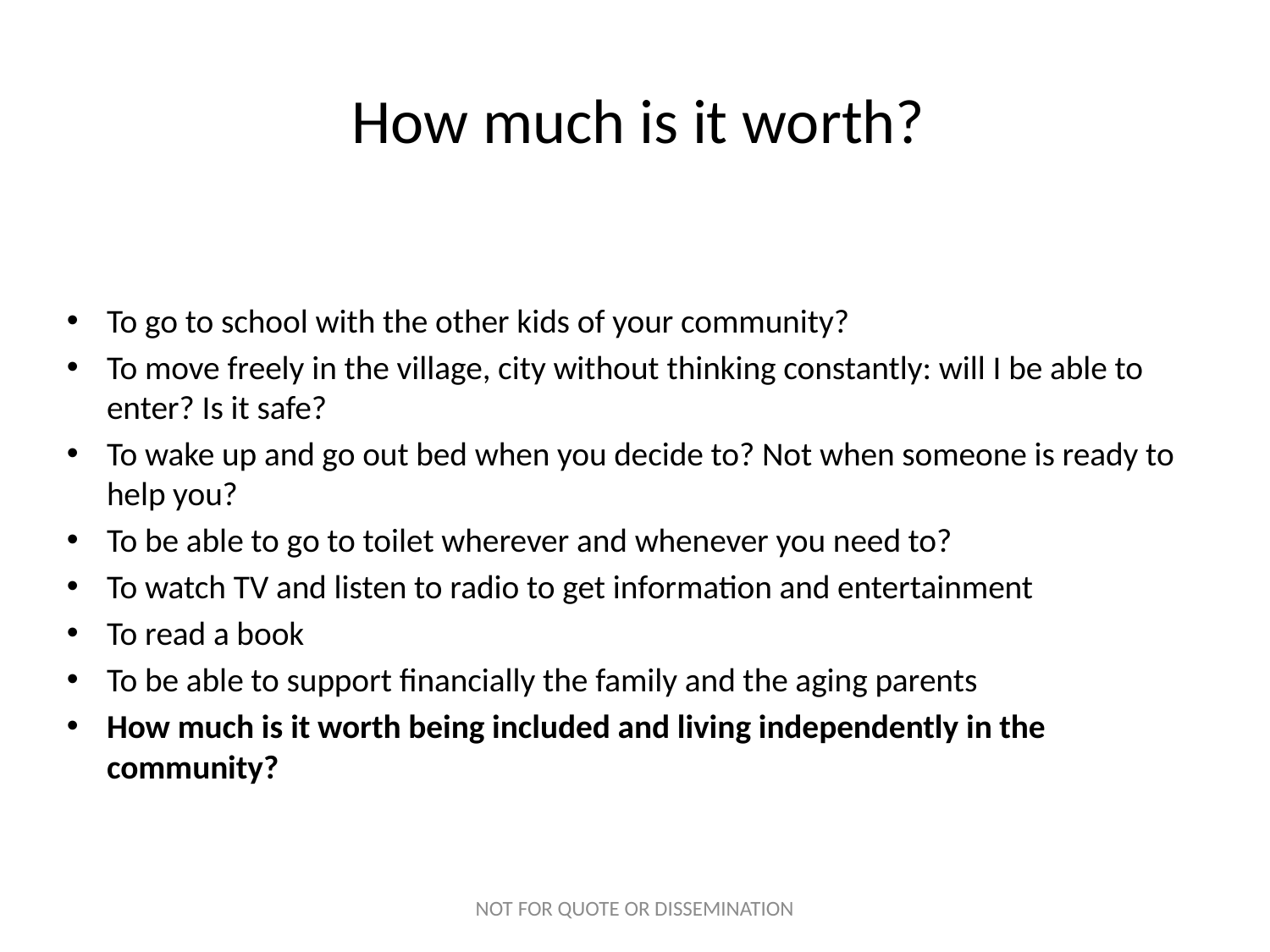

# How much is it worth?
To go to school with the other kids of your community?
To move freely in the village, city without thinking constantly: will I be able to enter? Is it safe?
To wake up and go out bed when you decide to? Not when someone is ready to help you?
To be able to go to toilet wherever and whenever you need to?
To watch TV and listen to radio to get information and entertainment
To read a book
To be able to support financially the family and the aging parents
How much is it worth being included and living independently in the community?

NOT FOR QUOTE OR DISSEMINATION